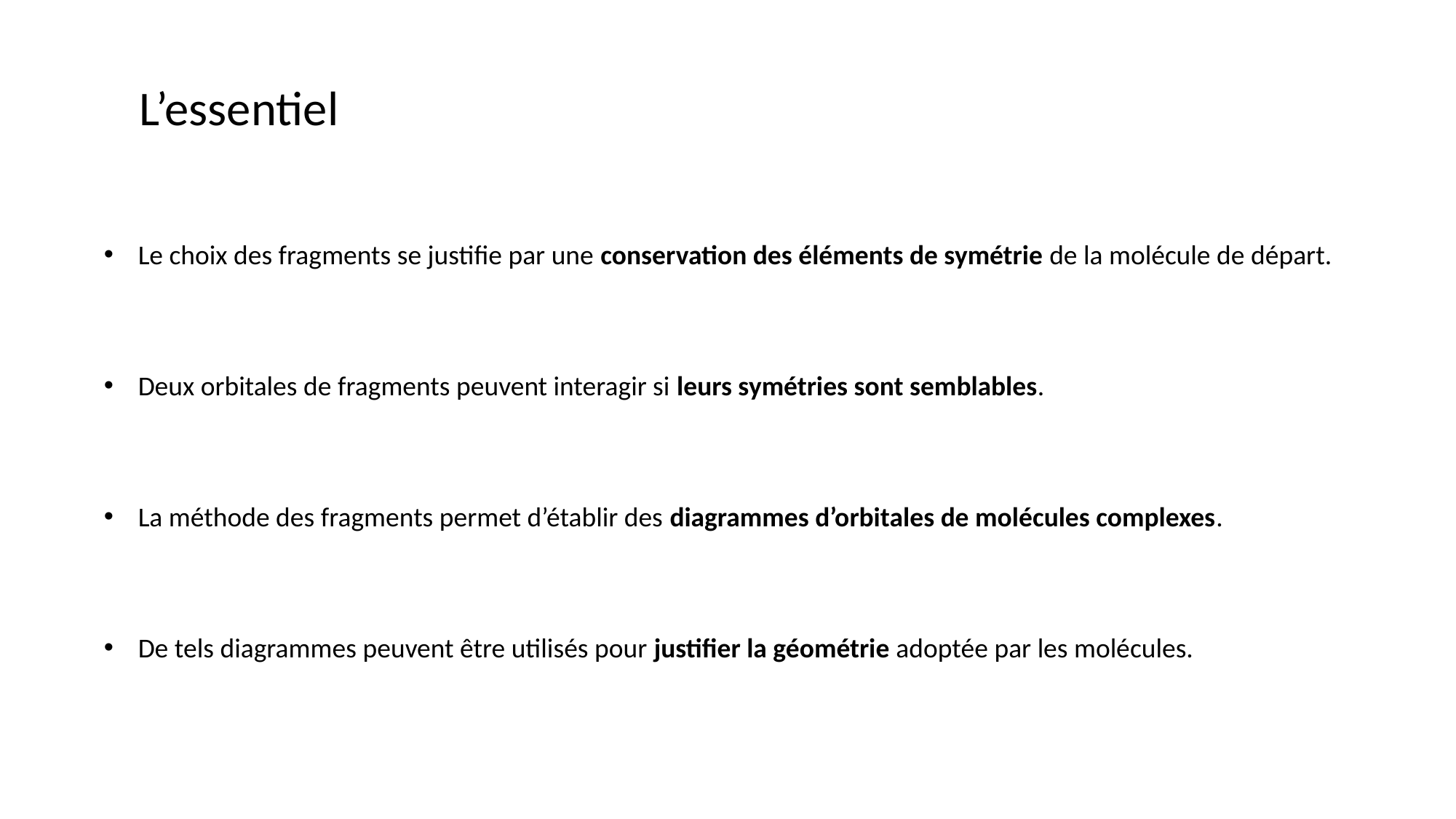

L’essentiel
Le choix des fragments se justifie par une conservation des éléments de symétrie de la molécule de départ.

Deux orbitales de fragments peuvent interagir si leurs symétries sont semblables.

La méthode des fragments permet d’établir des diagrammes d’orbitales de molécules complexes.

De tels diagrammes peuvent être utilisés pour justifier la géométrie adoptée par les molécules.